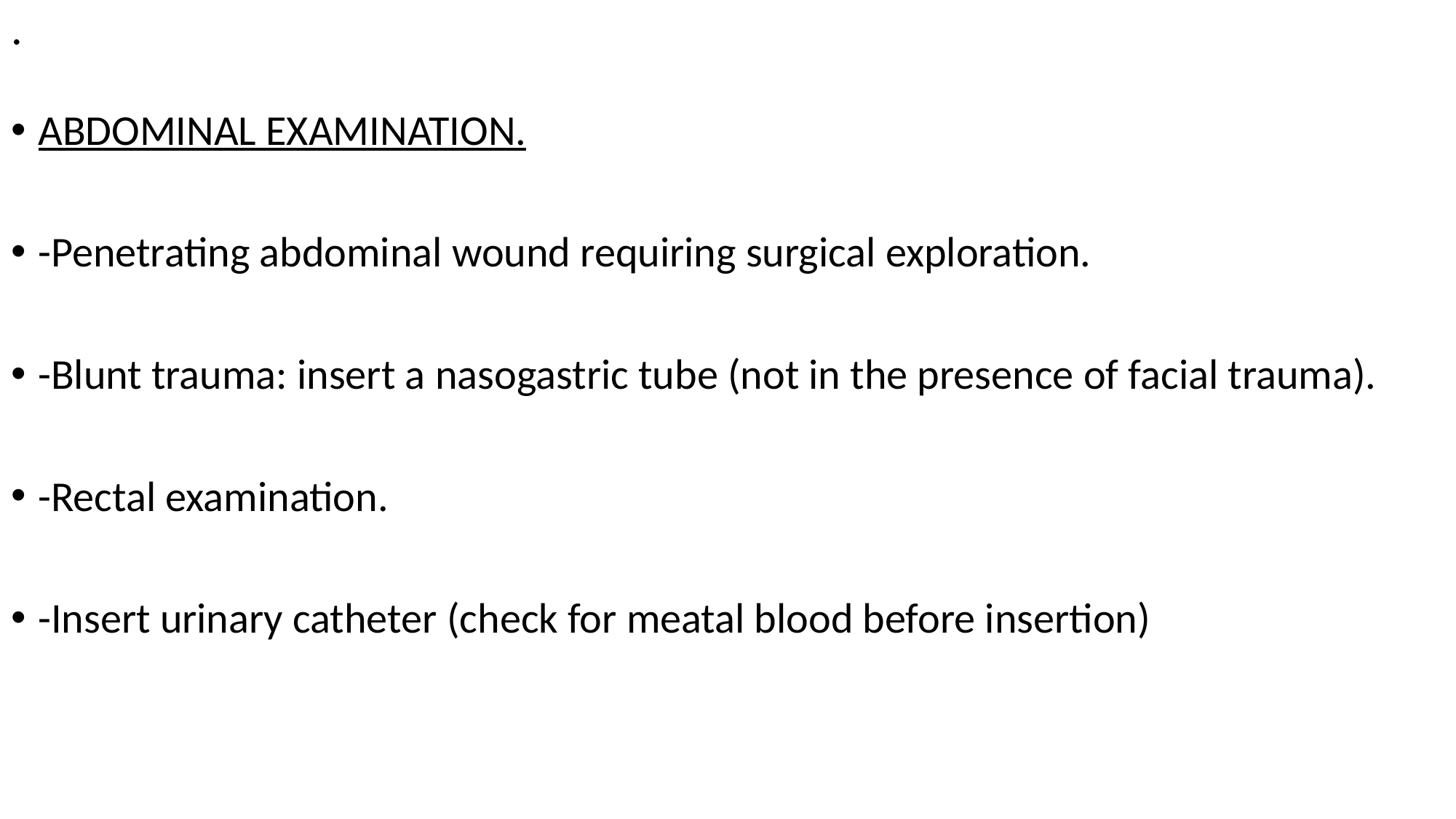

# .
ABDOMINAL EXAMINATION.

-Penetrating abdominal wound requiring surgical exploration.

-Blunt trauma: insert a nasogastric tube (not in the presence of facial trauma).

-Rectal examination.

-Insert urinary catheter (check for meatal blood before insertion)